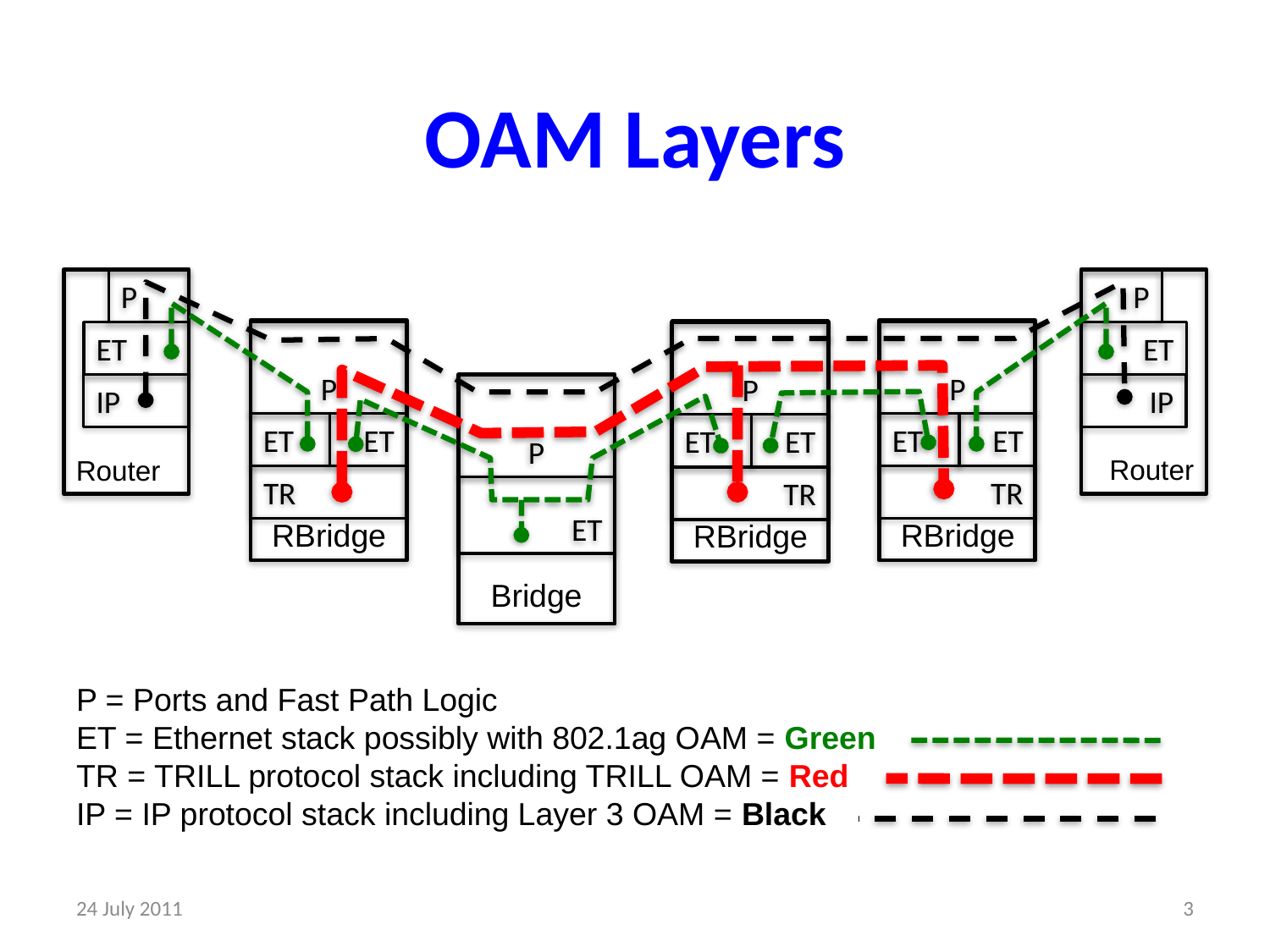

# OAM Layers

P

P

P

P

P
ET
ET

IP
P

IP
ET
ET
ET
ET
ET
ET
Router
Router
TR
TR
TR
ET
RBridge
RBridge
RBridge
Bridge
P = Ports and Fast Path Logic
ET = Ethernet stack possibly with 802.1ag OAM = Green
TR = TRILL protocol stack including TRILL OAM = Red
IP = IP protocol stack including Layer 3 OAM = Black
24 July 2011
3